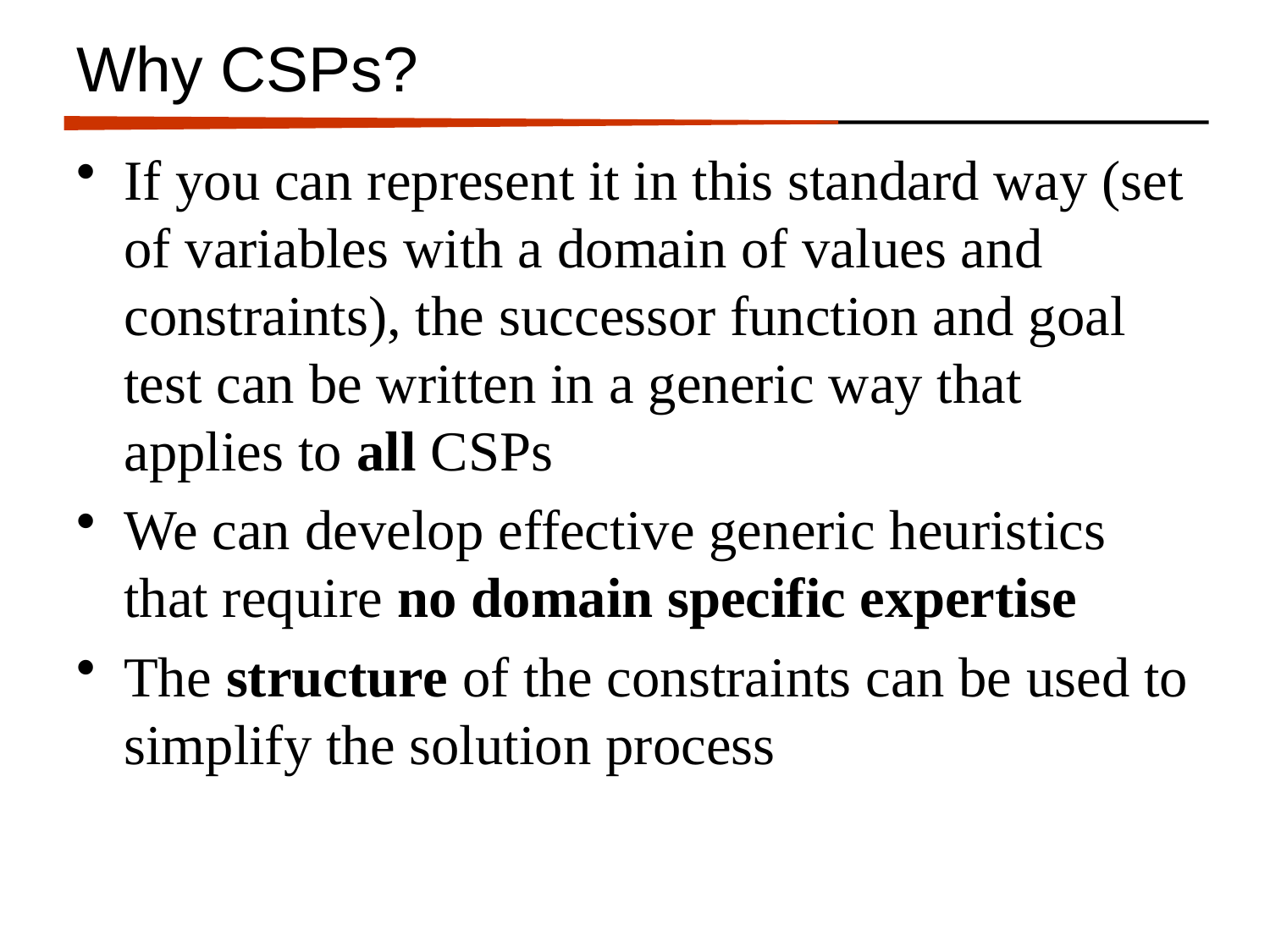

# Why CSPs?
If you can represent it in this standard way (set of variables with a domain of values and constraints), the successor function and goal test can be written in a generic way that applies to all CSPs
We can develop effective generic heuristics that require no domain specific expertise
The structure of the constraints can be used to simplify the solution process